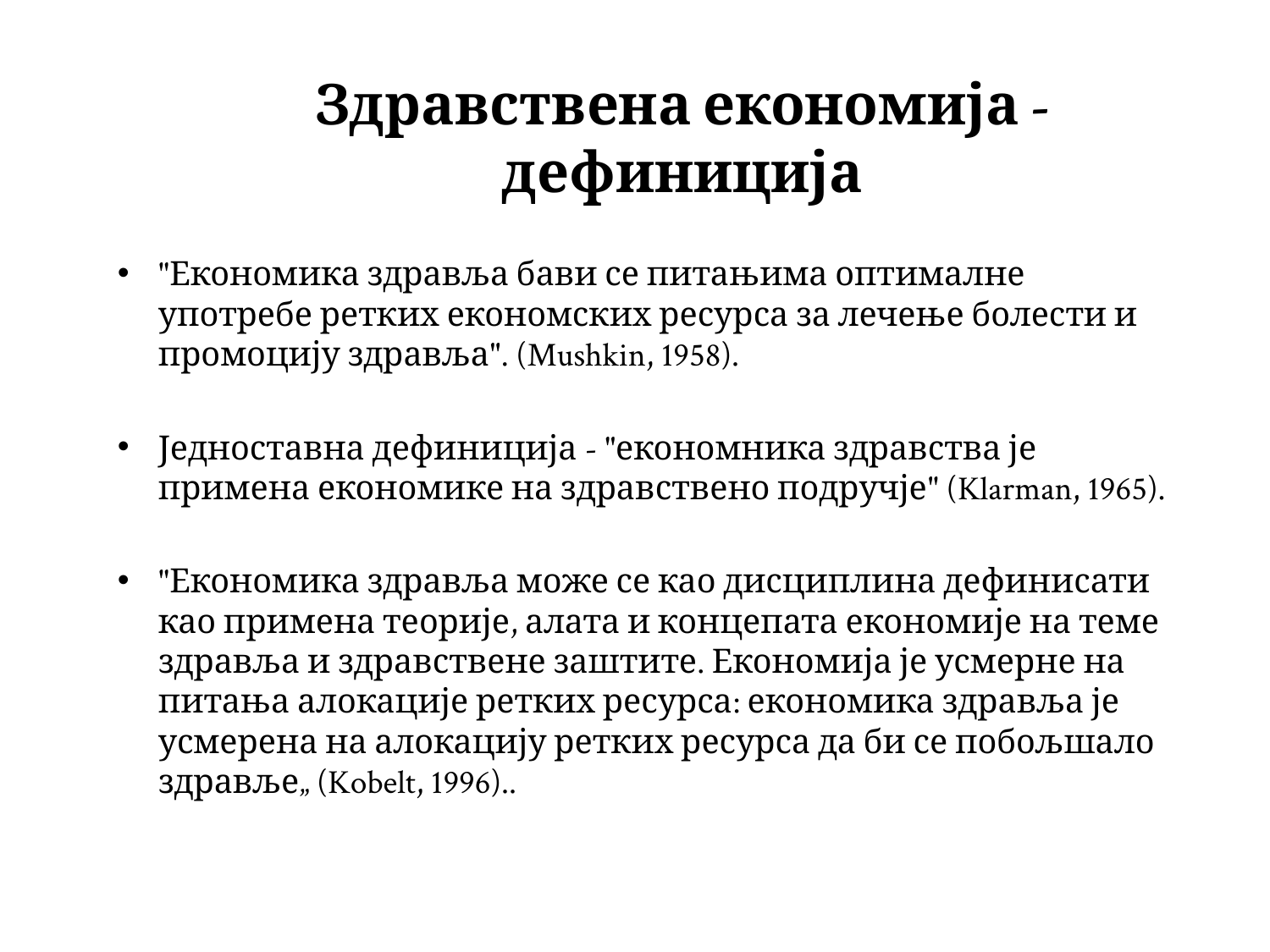

# Здравствена економија - дефиниција
"Економика здравља бави се питањима оптималне употребе ретких економских ресурса за лечење болести и промоцију здравља". (Mushkin, 1958).

Једноставна дефиниција - "економника здравства је примена економике на здравствено подручје" (Klarman, 1965).

"Економика здравља може се као дисциплина дефинисати као примена теорије, алата и концепата економије на теме
здравља и здравствене заштите. Економија је усмерне на питања алокације ретких ресурса: економика здравља је усмерена на алокацију ретких ресурса да би се побољшало здравље„ (Kobelt, 1996)..